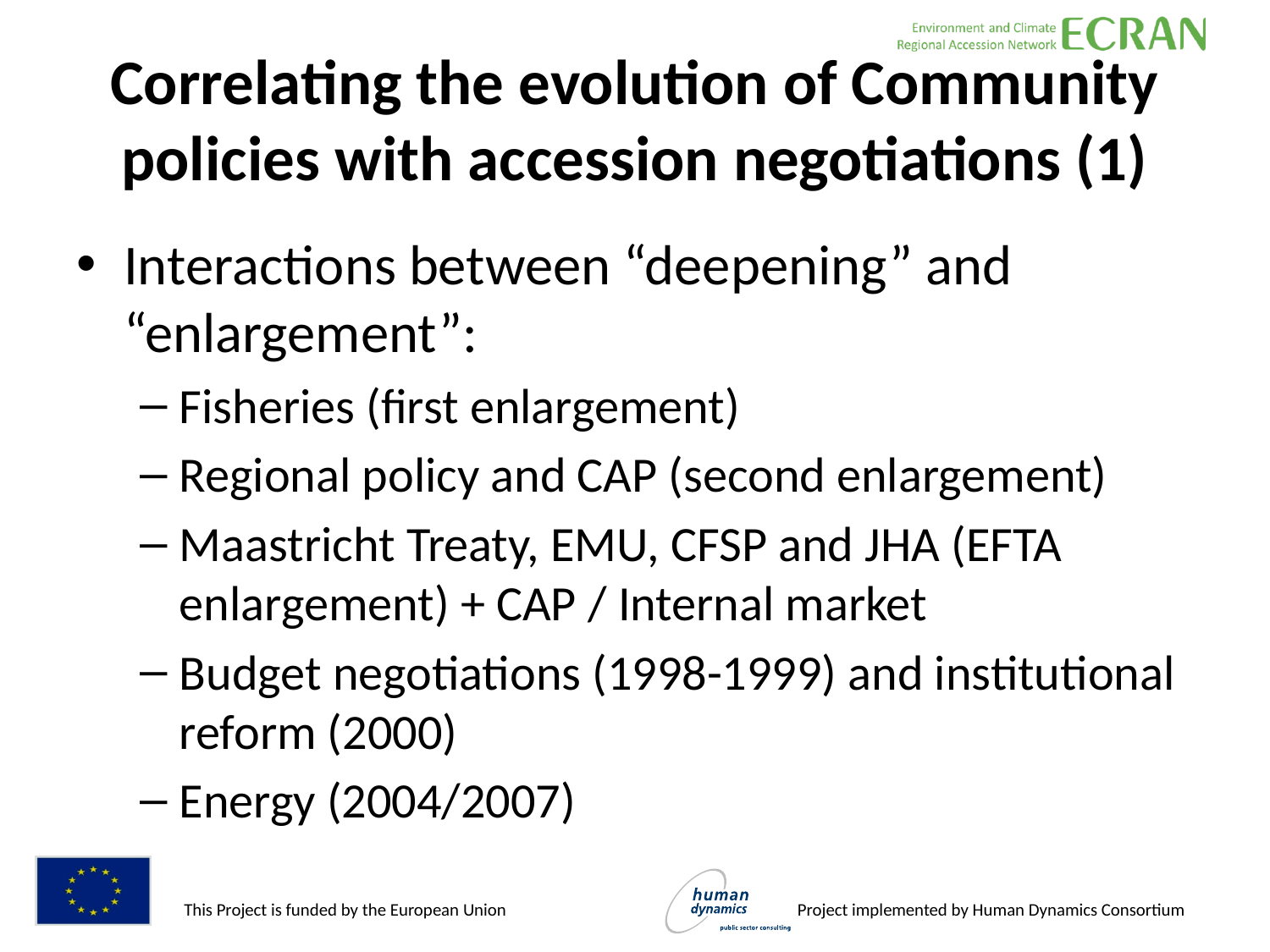

# Correlating the evolution of Community policies with accession negotiations (1)
Interactions between “deepening” and “enlargement”:
Fisheries (first enlargement)
Regional policy and CAP (second enlargement)
Maastricht Treaty, EMU, CFSP and JHA (EFTA enlargement) + CAP / Internal market
Budget negotiations (1998-1999) and institutional reform (2000)
Energy (2004/2007)